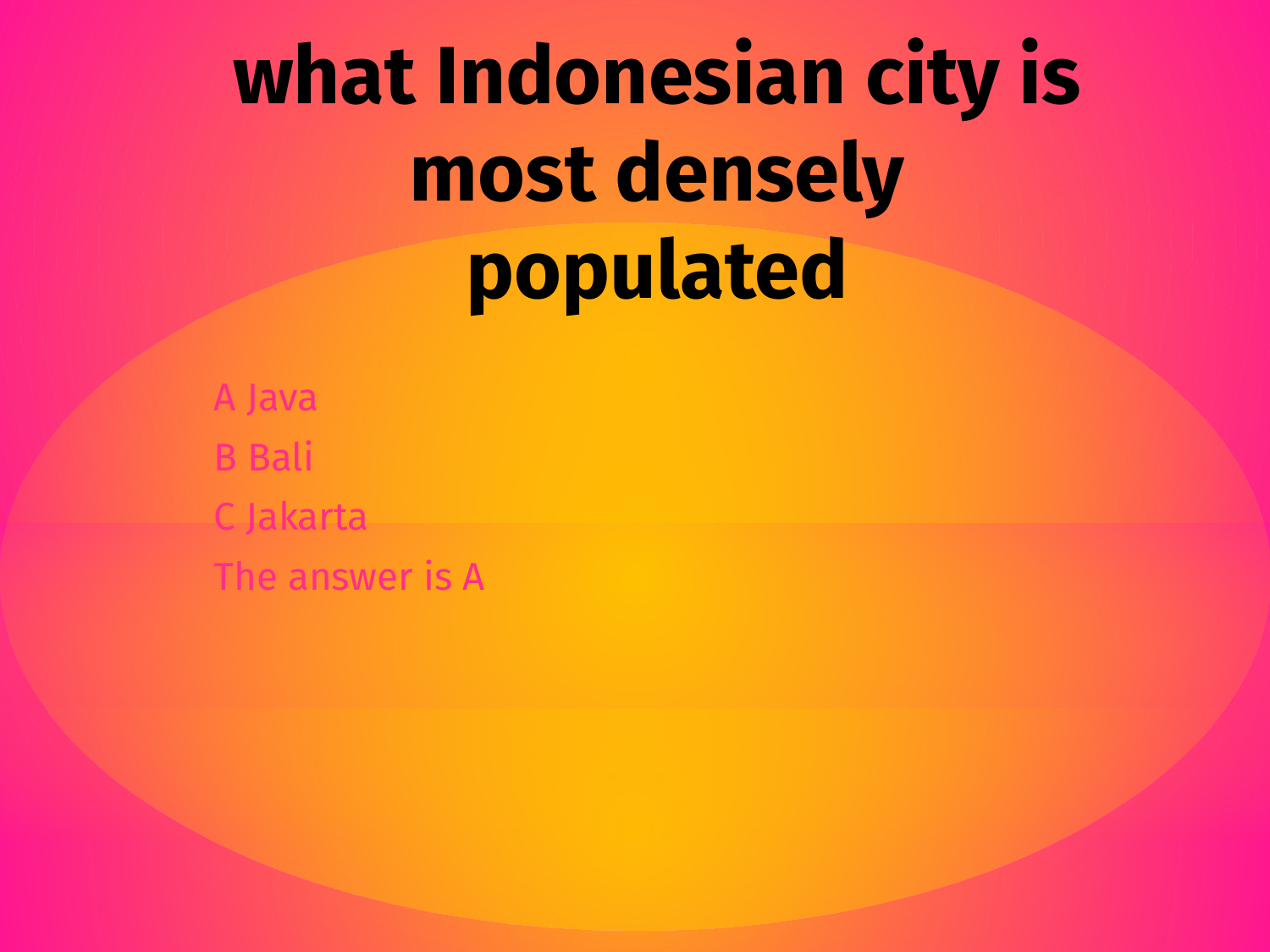

# what Indonesian city is most densely populated
A Java
B Bali
C Jakarta
The answer is A